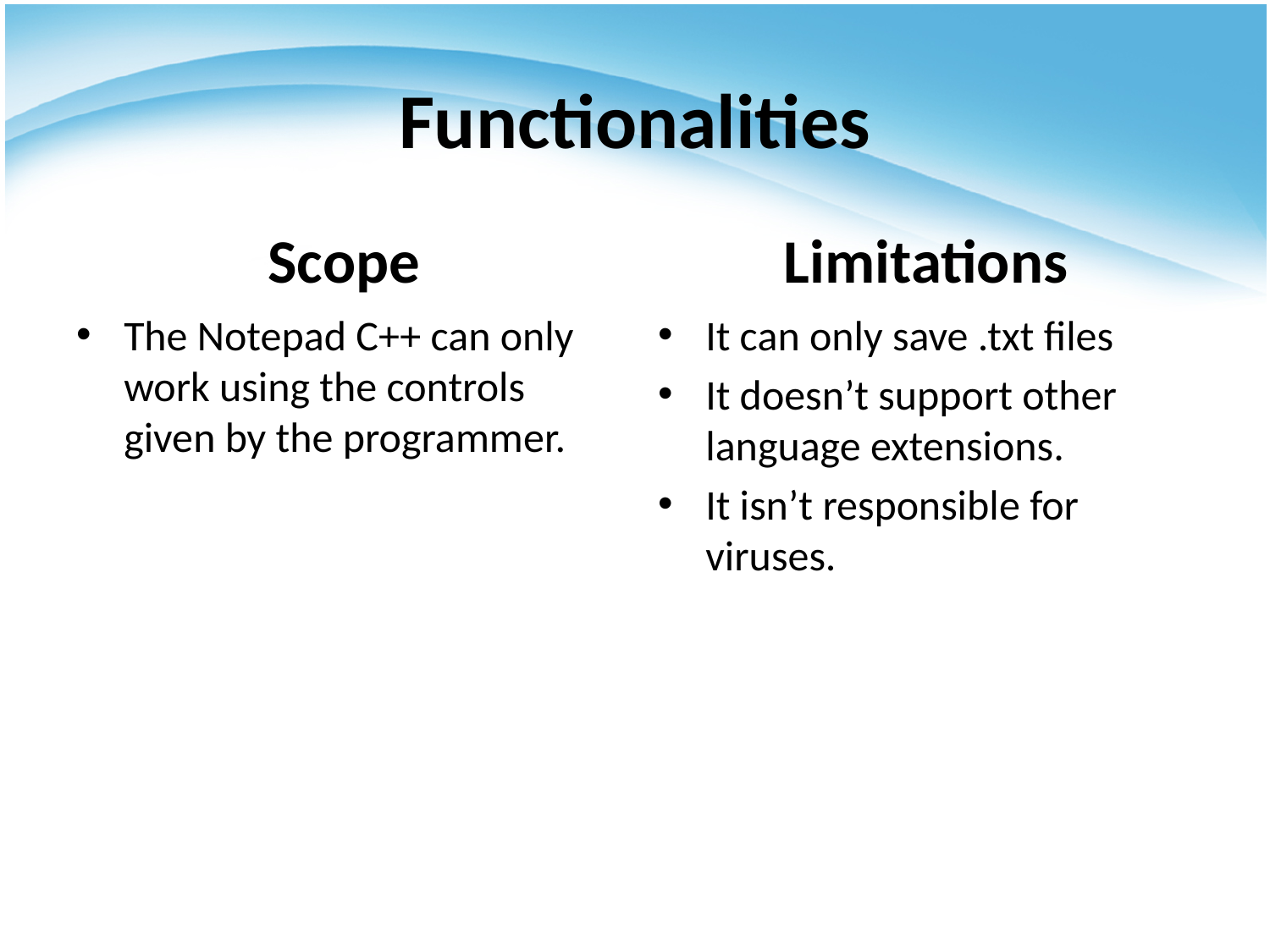

# Functionalities
Scope
Limitations
The Notepad C++ can only work using the controls given by the programmer.
It can only save .txt files
It doesn’t support other language extensions.
It isn’t responsible for viruses.